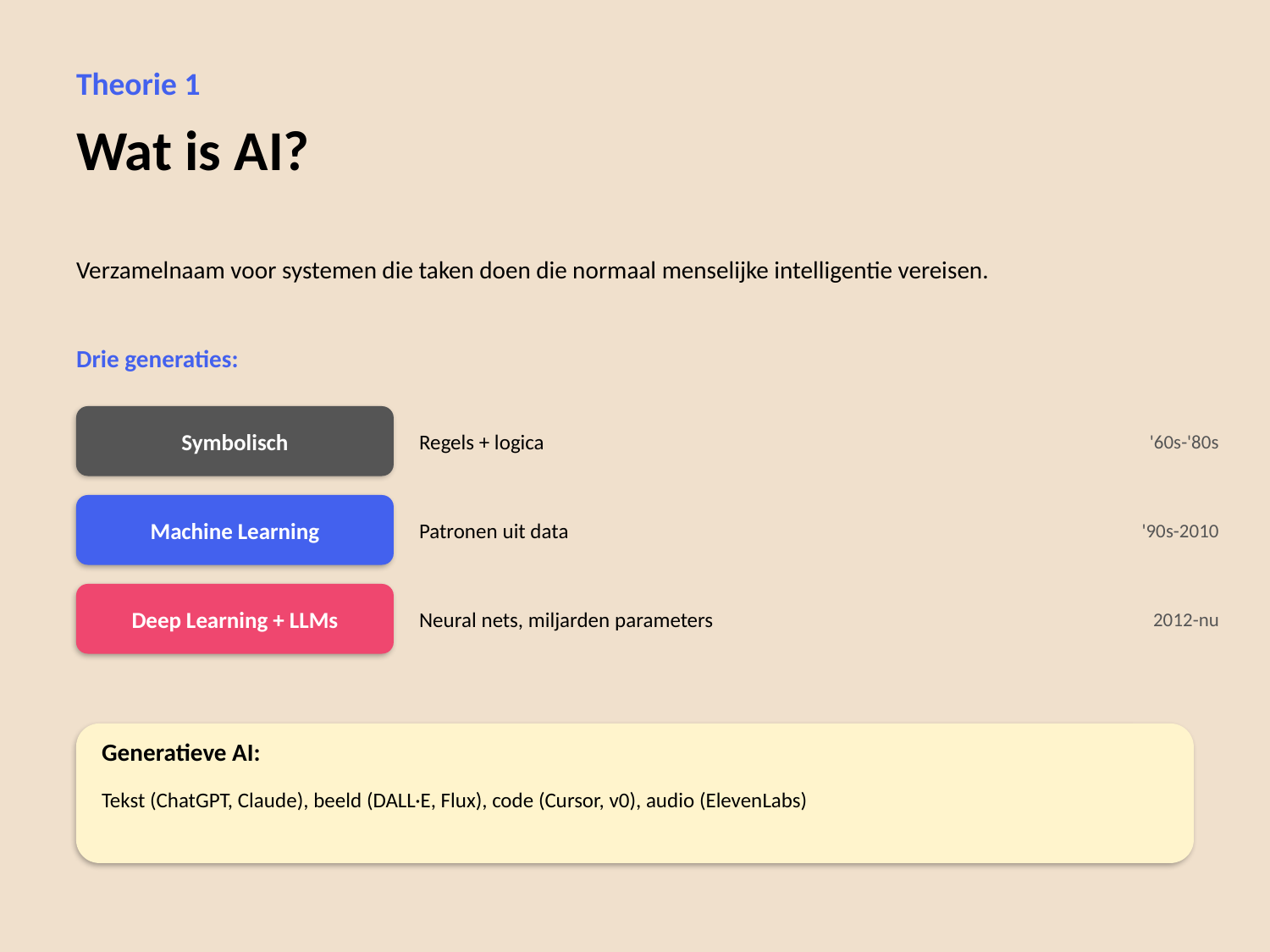

Theorie 1
Wat is AI?
Verzamelnaam voor systemen die taken doen die normaal menselijke intelligentie vereisen.
Drie generaties:

Symbolisch
Regels + logica
'60s-'80s

Machine Learning
Patronen uit data
'90s-2010

Deep Learning + LLMs
Neural nets, miljarden parameters
2012-nu

Generatieve AI:
Tekst (ChatGPT, Claude), beeld (DALL·E, Flux), code (Cursor, v0), audio (ElevenLabs)